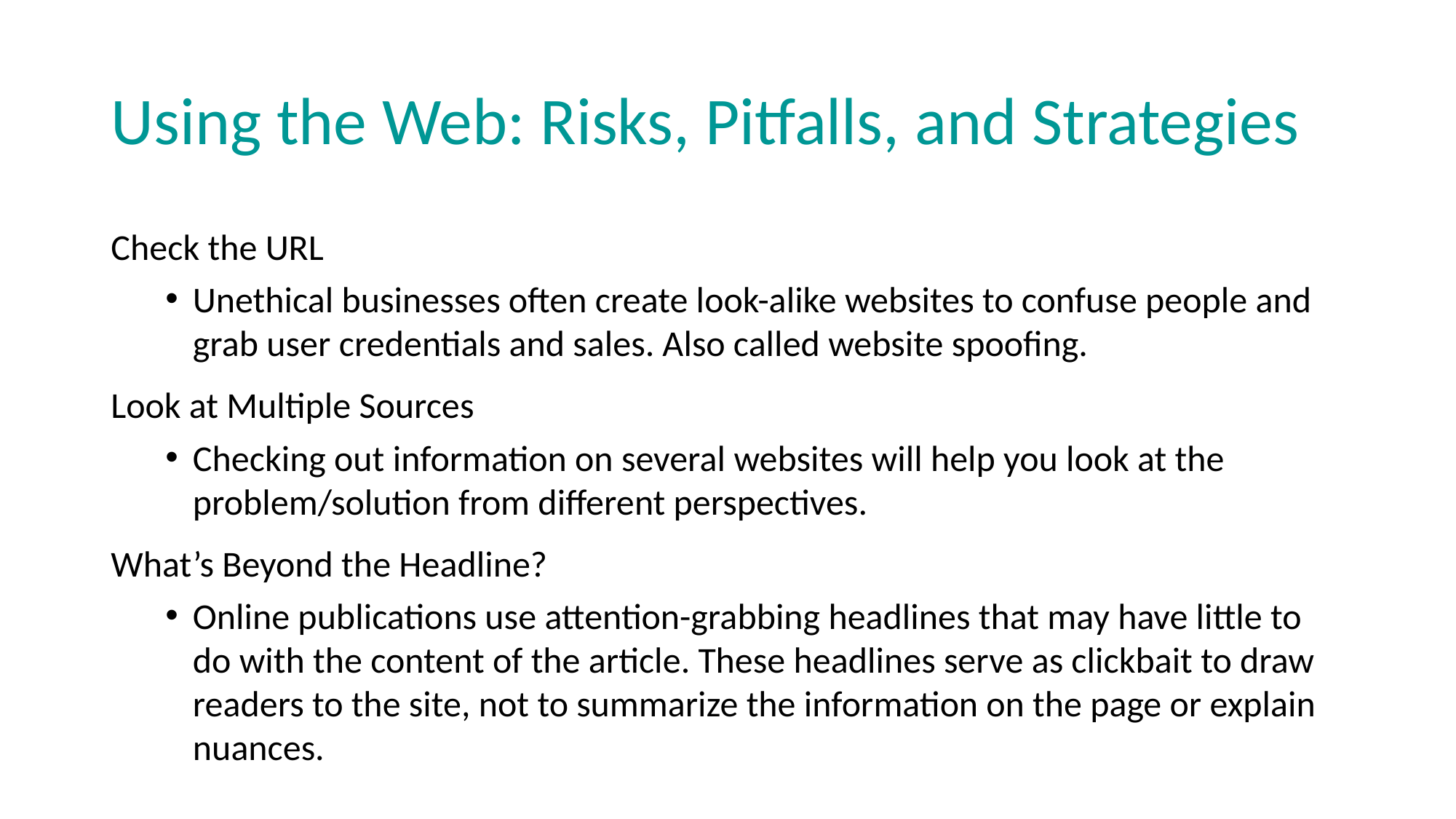

# Using the Web: Risks, Pitfalls, and Strategies
Check the URL
Unethical businesses often create look-alike websites to confuse people and grab user credentials and sales. Also called website spoofing.
Look at Multiple Sources
Checking out information on several websites will help you look at the problem/solution from different perspectives.
What’s Beyond the Headline?
Online publications use attention-grabbing headlines that may have little to do with the content of the article. These headlines serve as clickbait to draw readers to the site, not to summarize the information on the page or explain nuances.